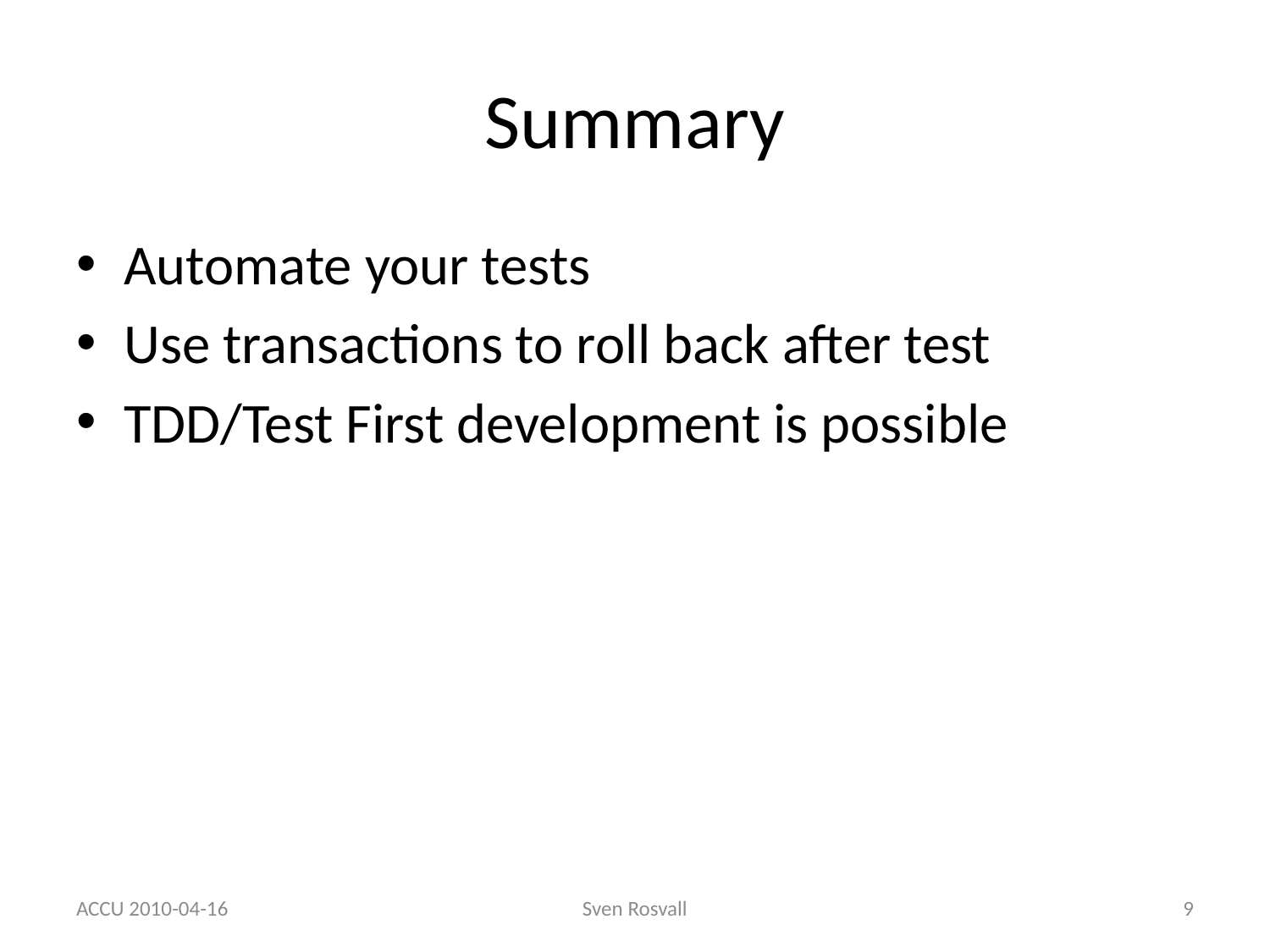

# Summary
Automate your tests
Use transactions to roll back after test
TDD/Test First development is possible
ACCU 2010-04-16
Sven Rosvall
9